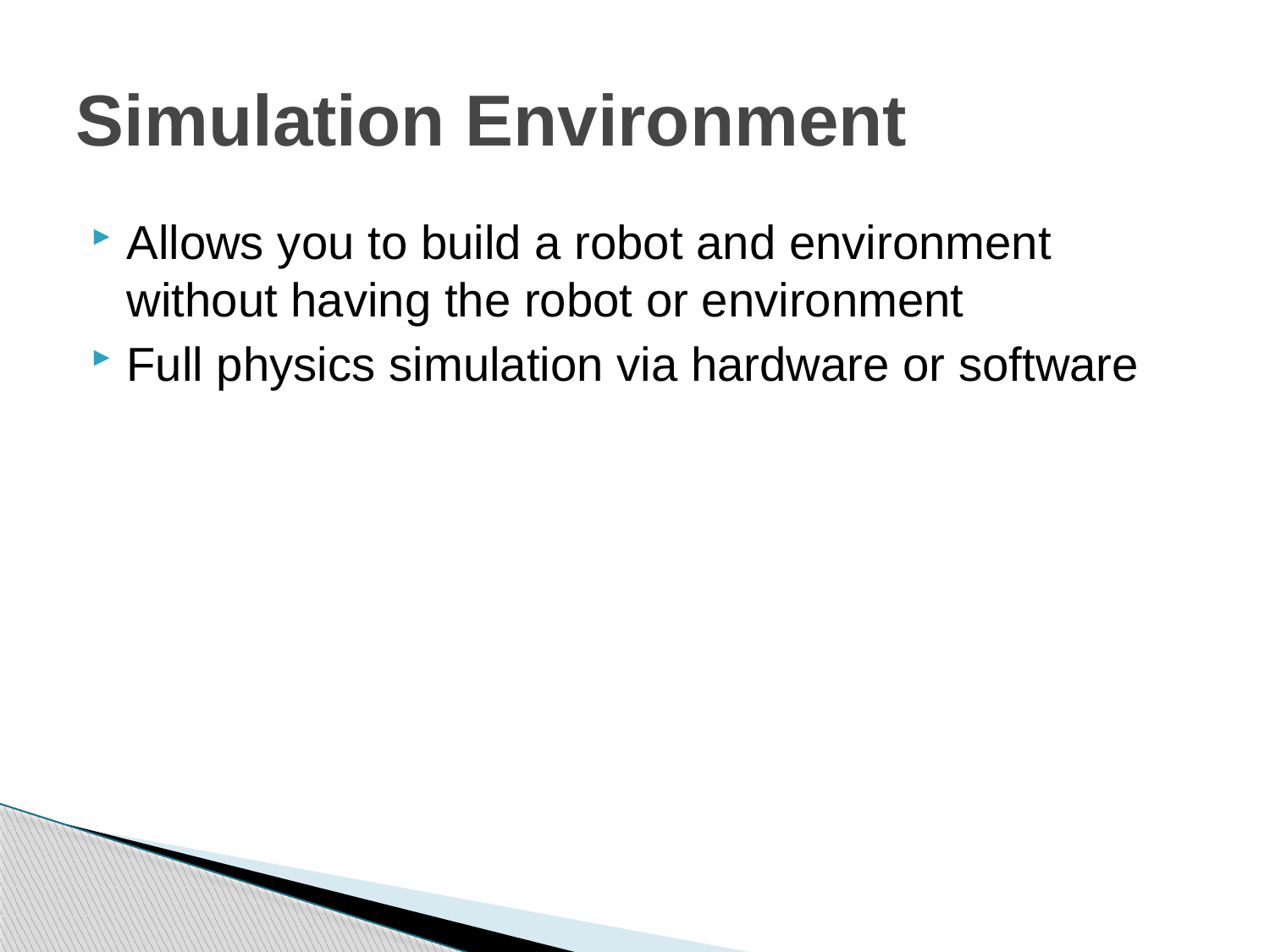

# Simulation Environment
Allows you to build a robot and environment without having the robot or environment
Full physics simulation via hardware or software